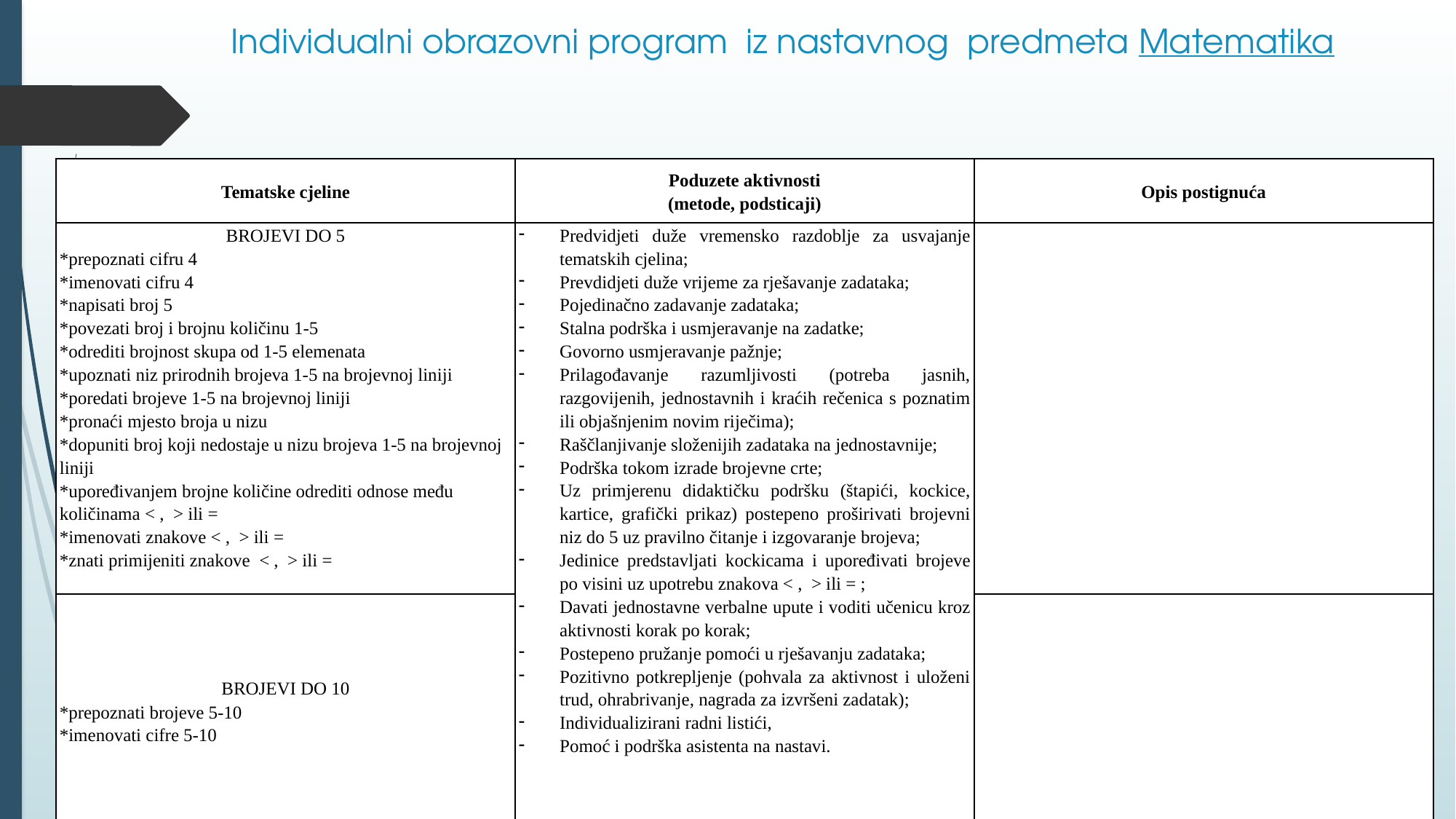

# Individualni obrazovni program  iz nastavnog  predmeta Matematika
| Tematske cjeline | Poduzete aktivnosti (metode, podsticaji) | Opis postignuća |
| --- | --- | --- |
| BROJEVI DO 5 \*prepoznati cifru 4 \*imenovati cifru 4 \*napisati broj 5 \*povezati broj i brojnu količinu 1-5 \*odrediti brojnost skupa od 1-5 elemenata \*upoznati niz prirodnih brojeva 1-5 na brojevnoj liniji \*poredati brojeve 1-5 na brojevnoj liniji \*pronaći mjesto broja u nizu \*dopuniti broj koji nedostaje u nizu brojeva 1-5 na brojevnoj liniji \*upoređivanjem brojne količine odrediti odnose među količinama < , > ili = \*imenovati znakove < , > ili = \*znati primijeniti znakove < , > ili = | Predvidjeti duže vremensko razdoblje za usvajanje tematskih cjelina; Prevdidjeti duže vrijeme za rješavanje zadataka; Pojedinačno zadavanje zadataka; Stalna podrška i usmjeravanje na zadatke; Govorno usmjeravanje pažnje; Prilagođavanje razumljivosti (potreba jasnih, razgovijenih, jednostavnih i kraćih rečenica s poznatim ili objašnjenim novim riječima); Raščlanjivanje složenijih zadataka na jednostavnije; Podrška tokom izrade brojevne crte; Uz primjerenu didaktičku podršku (štapići, kockice, kartice, grafički prikaz) postepeno proširivati brojevni niz do 5 uz pravilno čitanje i izgovaranje brojeva; Jedinice predstavljati kockicama i upoređivati brojeve po visini uz upotrebu znakova < , > ili = ; Davati jednostavne verbalne upute i voditi učenicu kroz aktivnosti korak po korak; Postepeno pružanje pomoći u rješavanju zadataka; Pozitivno potkrepljenje (pohvala za aktivnost i uloženi trud, ohrabrivanje, nagrada za izvršeni zadatak); Individualizirani radni listići, Pomoć i podrška asistenta na nastavi. |  |
| BROJEVI DO 10 \*prepoznati brojeve 5-10 \*imenovati cifre 5-10 |  |  |